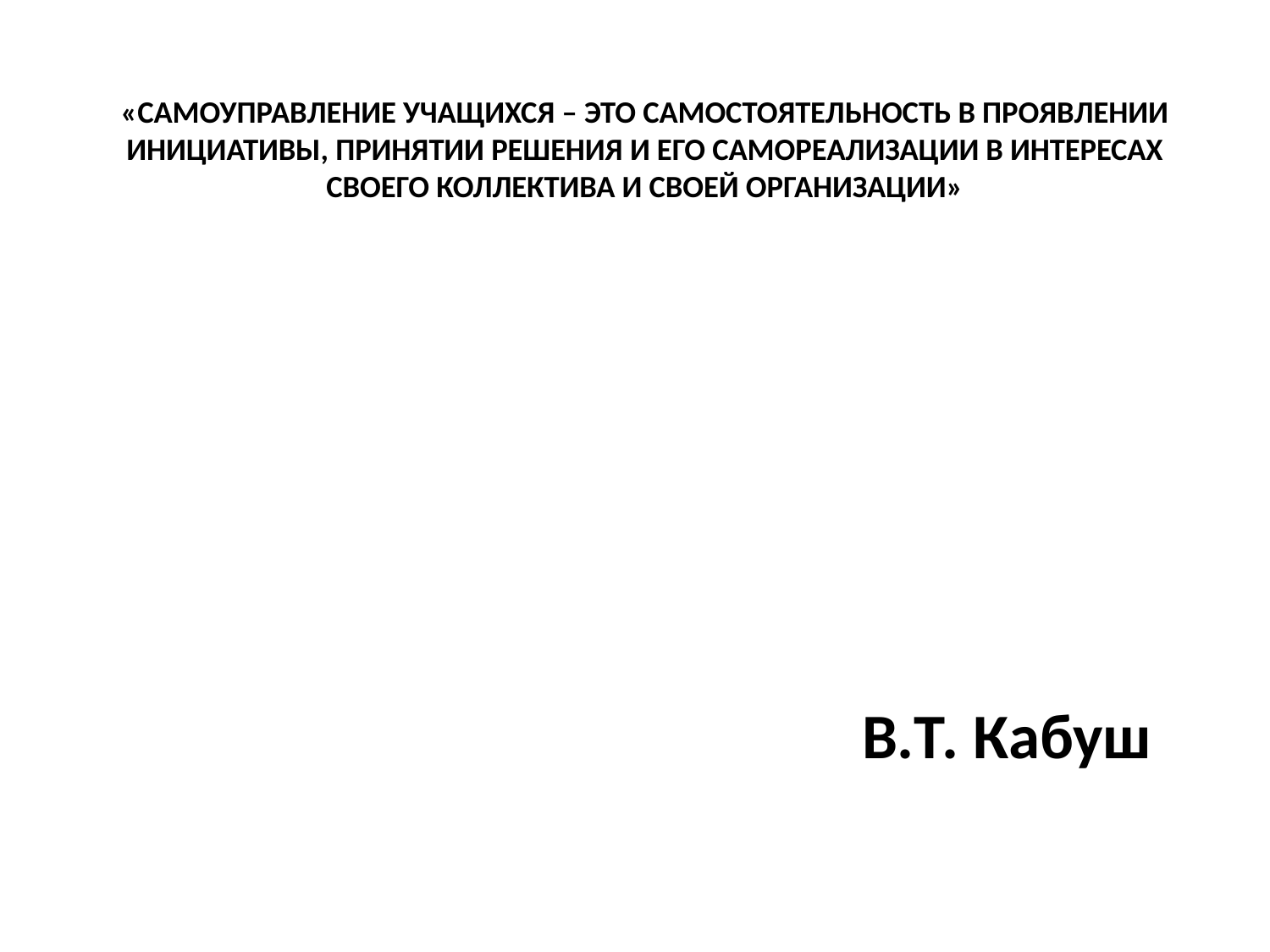

# «Самоуправление учащихся – это самостоятельность в проявлении инициативы, принятии решения и его самореализации в интересах своего коллектива и своей организации»
В.Т. Кабуш